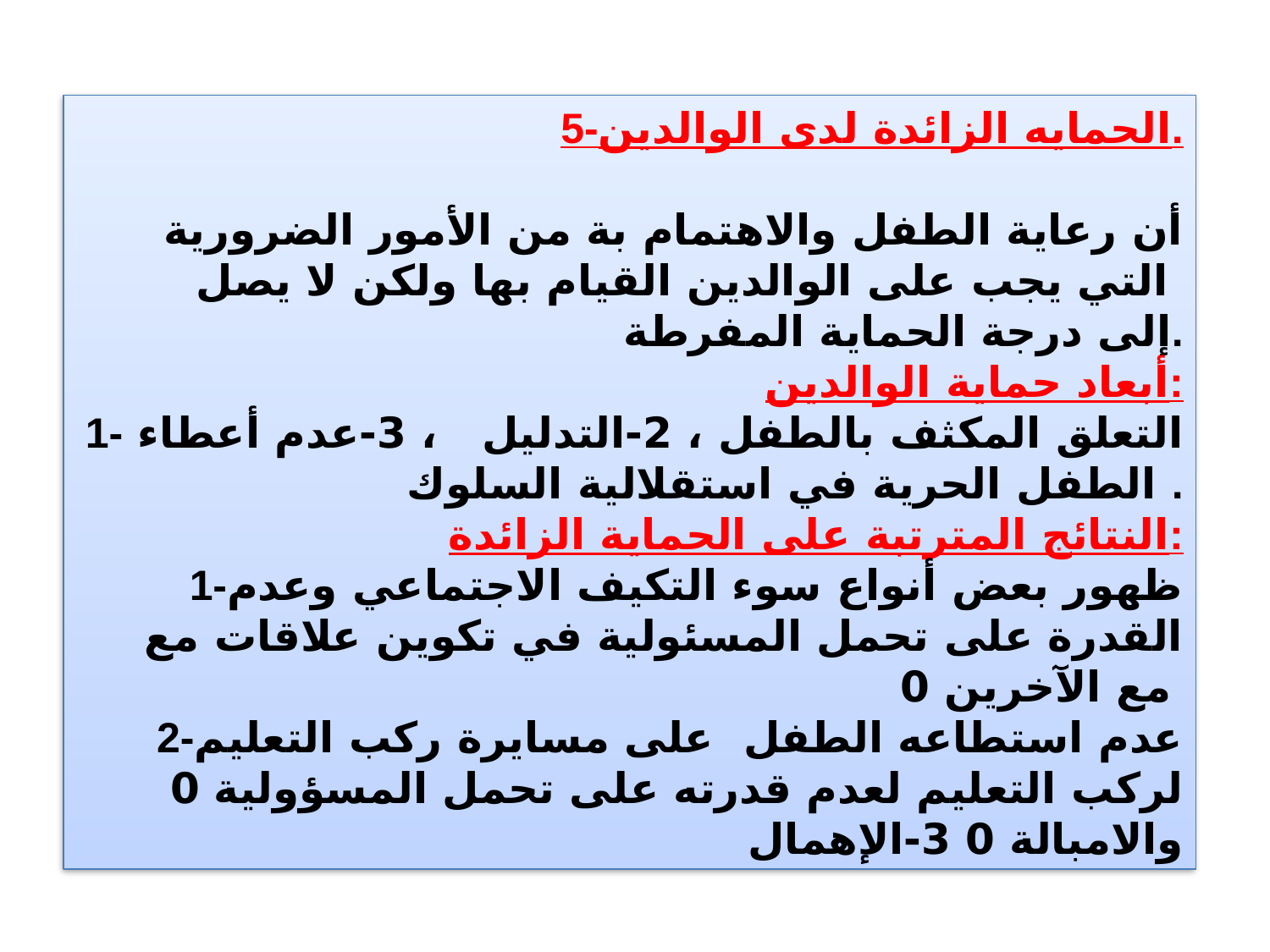

5-الحمايه الزائدة لدى الوالدين.

أن رعاية الطفل والاهتمام بة من الأمور الضرورية التي يجب على الوالدين القيام بها ولكن لا يصل
إلى درجة الحماية المفرطة.
أبعاد حماية الوالدين:
1-التعلق المكثف بالطفل ، 2-التدليل   ، 3-عدم أعطاء   الطفل الحرية في استقلالية السلوك.
النتائج المترتبة على الحماية الزائدة:
1-ظهور بعض أنواع سوء التكيف الاجتماعي وعدم القدرة على تحمل المسئولية في تكوين علاقات مع
  مع الآخرين 0
2-عدم استطاعه الطفل  على مسايرة ركب التعليم لركب التعليم لعدم قدرته على تحمل المسؤولية 0
   والامبالة 0 3-الإهمال